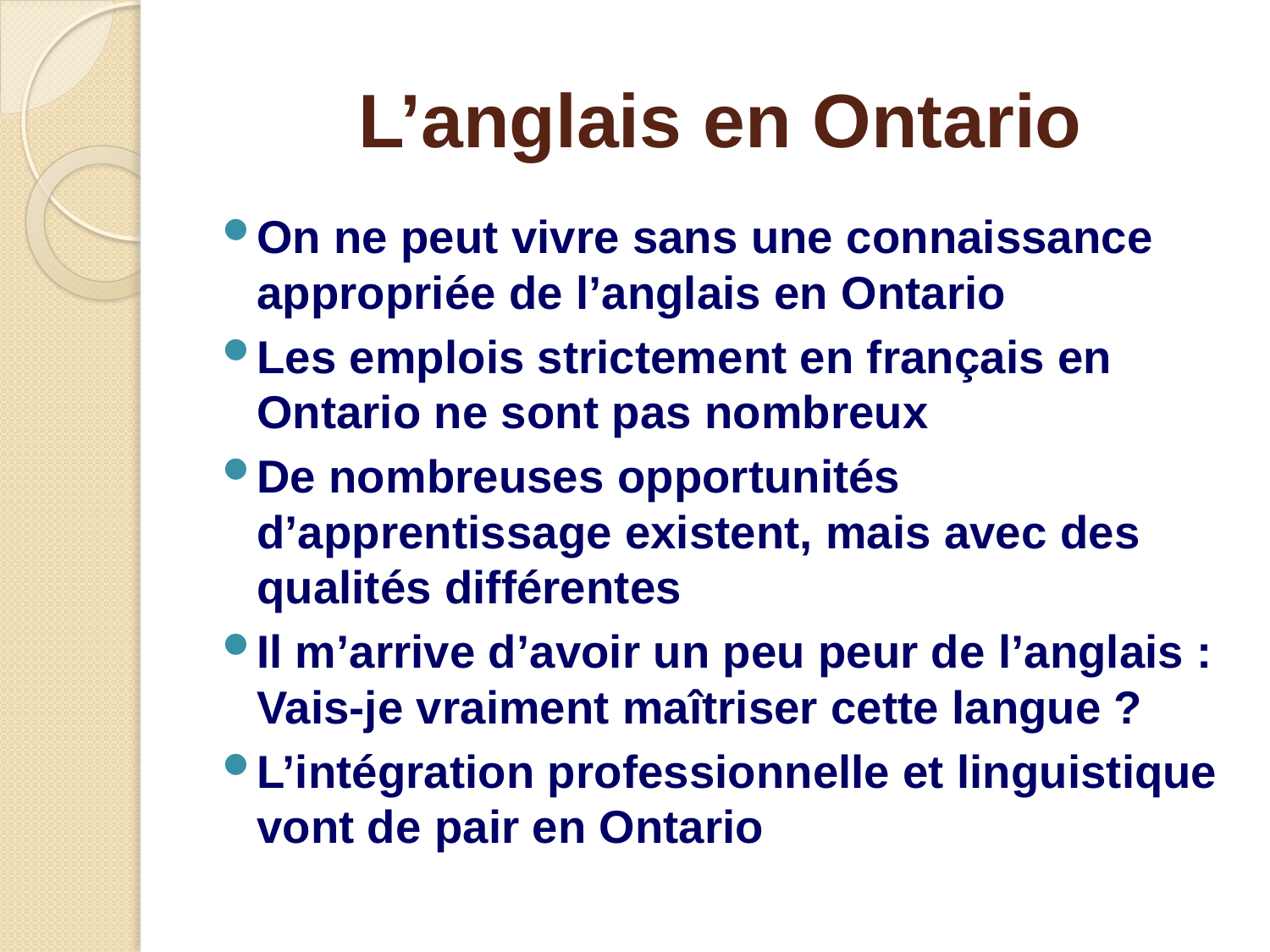

# L’anglais en Ontario
On ne peut vivre sans une connaissance appropriée de l’anglais en Ontario
Les emplois strictement en français en Ontario ne sont pas nombreux
De nombreuses opportunités d’apprentissage existent, mais avec des qualités différentes
Il m’arrive d’avoir un peu peur de l’anglais : Vais-je vraiment maîtriser cette langue ?
L’intégration professionnelle et linguistique vont de pair en Ontario